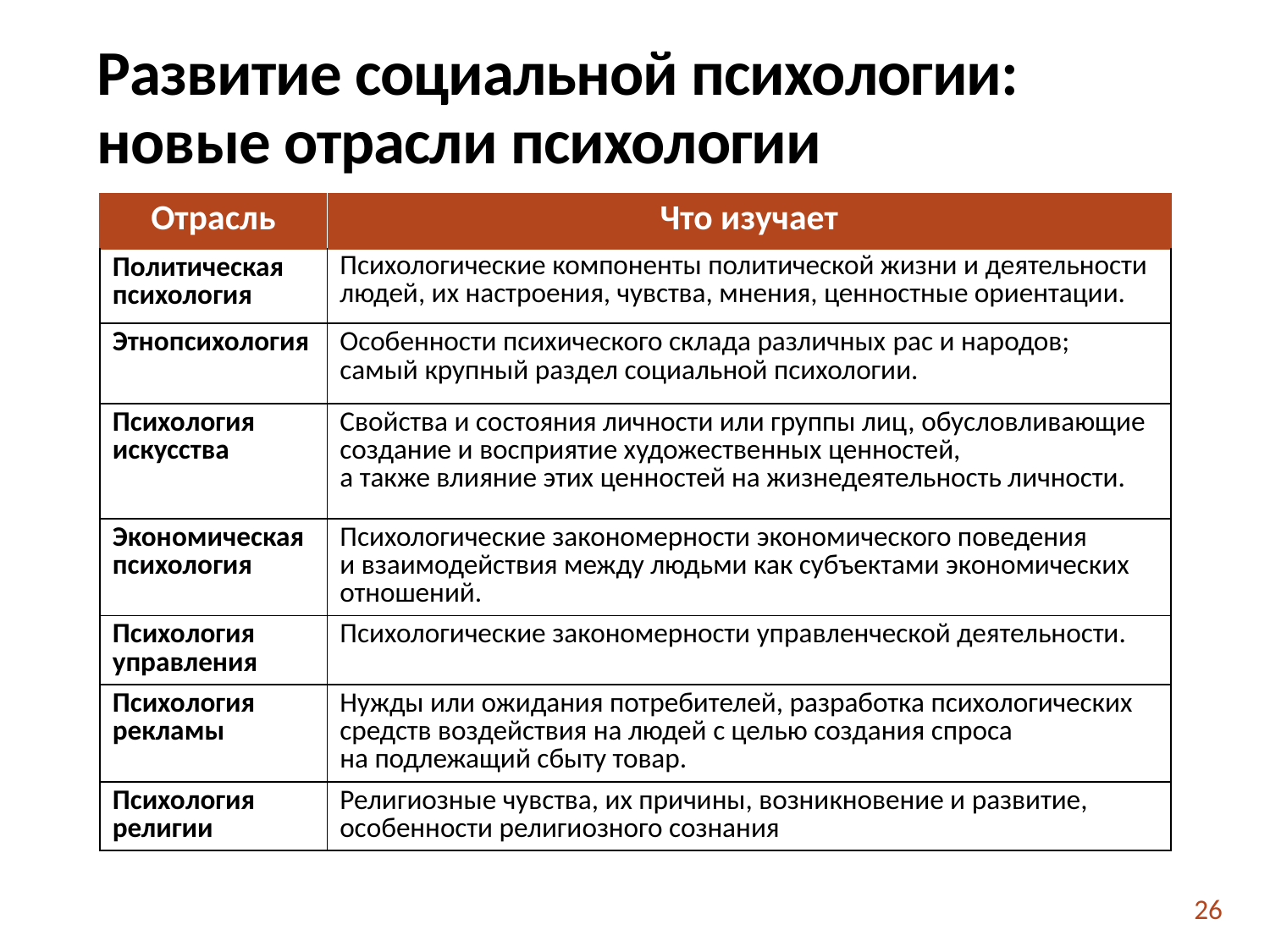

# Развитие социальной психологии: новые отрасли психологии
| Отрасль | Что изучает |
| --- | --- |
| Политическая психология | Психологические компоненты политической жизни и деятельности людей, их настроения, чувства, мнения, ценностные ориентации. |
| Этнопсихология | Особенности психического склада различных рас и народов; самый крупный раздел социальной психологии. |
| Психология искусства | Свойства и состояния личности или группы лиц, обусловливающие создание и восприятие художественных ценностей, а также влияние этих ценностей на жизнедеятельность личности. |
| Экономическая психология | Психологические закономерности экономического поведения и взаимодействия между людьми как субъектами экономических отношений. |
| Психология управления | Психологические закономерности управленческой деятельности. |
| Психология рекламы | Нужды или ожидания потребителей, разработка психологических средств воздействия на людей с целью создания спроса на подлежащий сбыту товар. |
| Психология религии | Религиозные чувства, их причины, возникновение и развитие, особенности религиозного сознания |
26